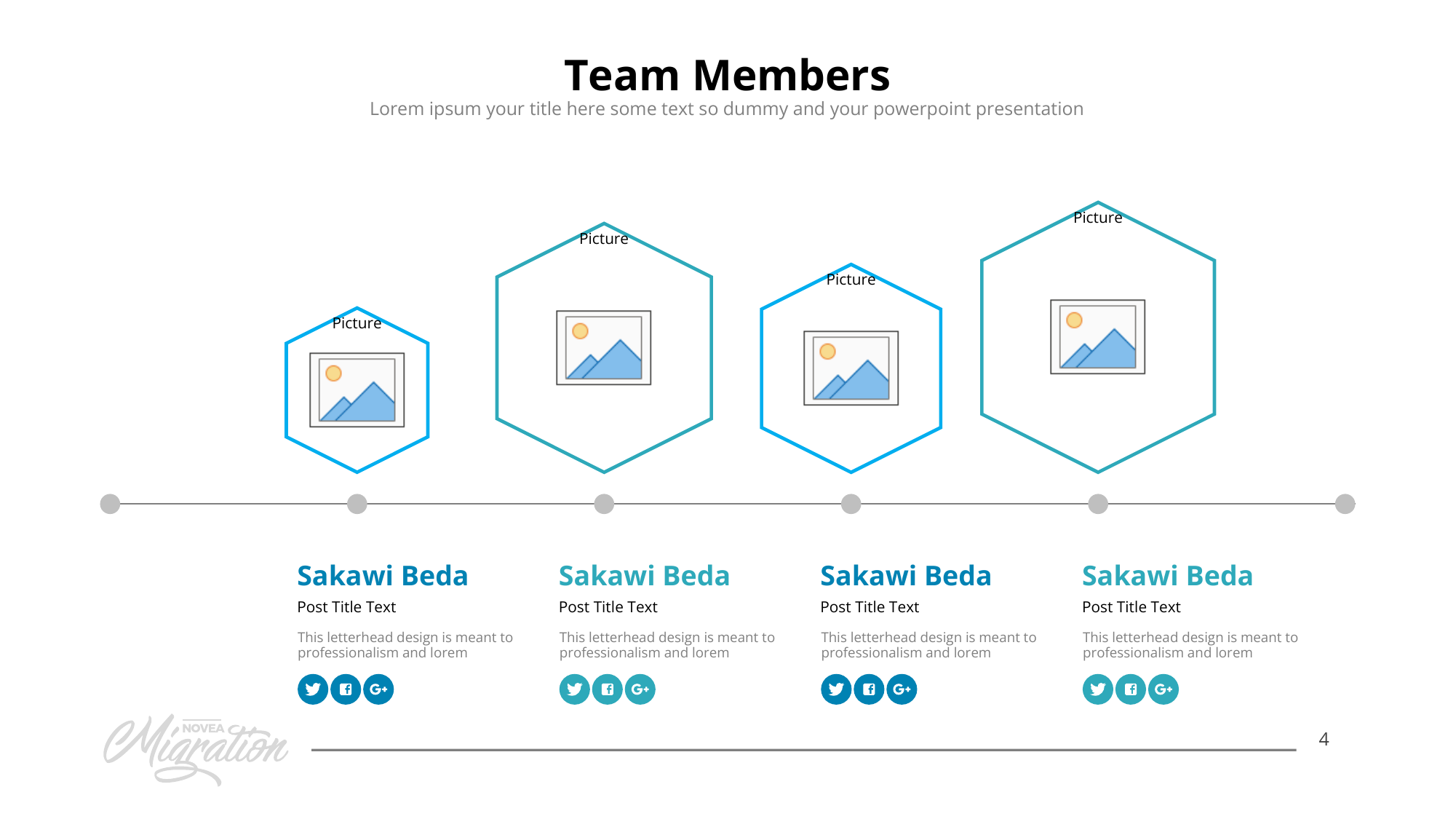

# Team Members
Lorem ipsum your title here some text so dummy and your powerpoint presentation

Sakawi Beda
Post Title Text
This letterhead design is meant to professionalism and lorem

Sakawi Beda
Post Title Text
This letterhead design is meant to professionalism and lorem

Sakawi Beda
Post Title Text
This letterhead design is meant to professionalism and lorem

Sakawi Beda
Post Title Text
This letterhead design is meant to professionalism and lorem

4